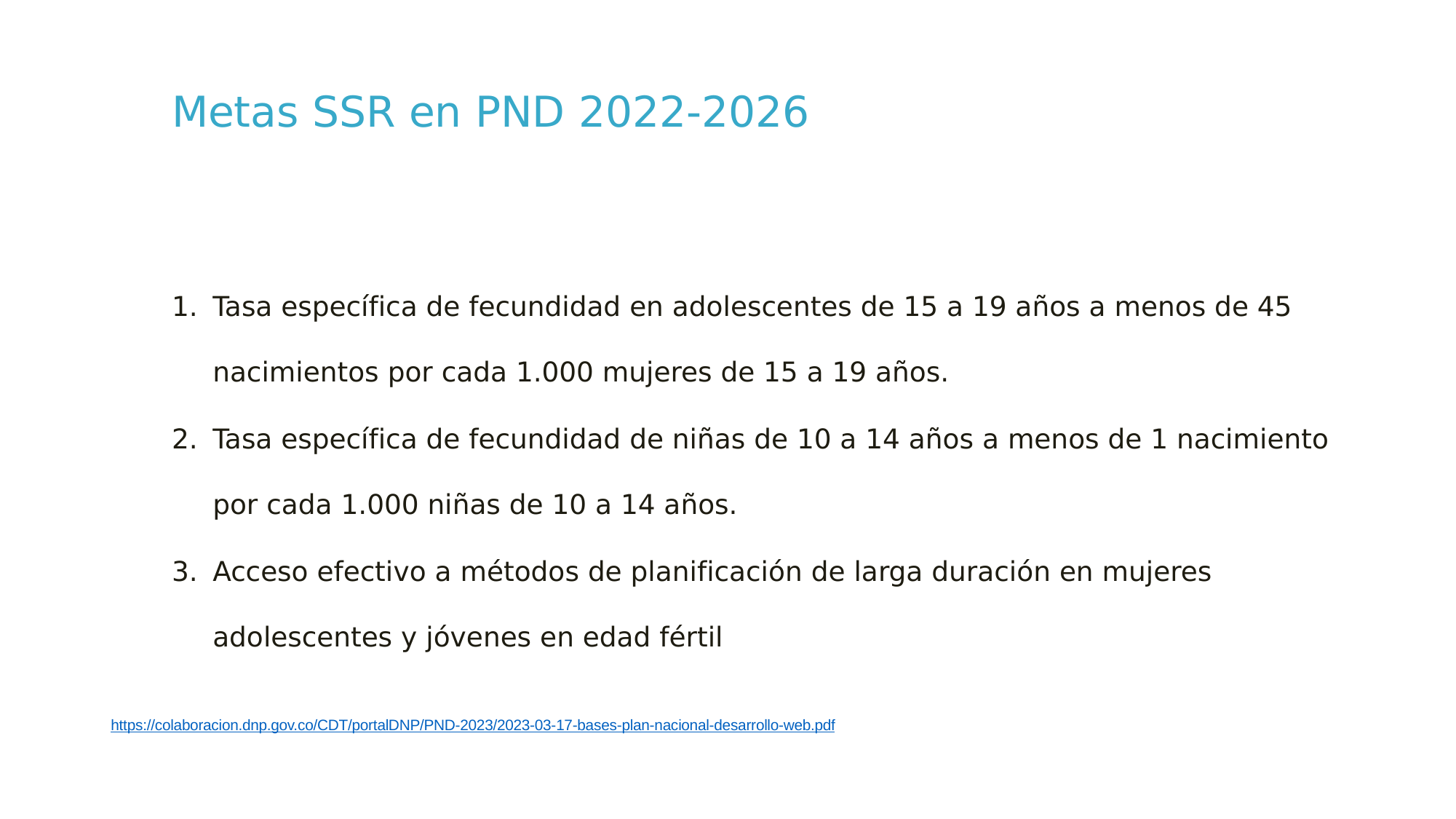

# Metas SSR en PND 2022-2026
Tasa específica de fecundidad en adolescentes de 15 a 19 años a menos de 45 nacimientos por cada 1.000 mujeres de 15 a 19 años.
Tasa específica de fecundidad de niñas de 10 a 14 años a menos de 1 nacimiento por cada 1.000 niñas de 10 a 14 años.
Acceso efectivo a métodos de planificación de larga duración en mujeres adolescentes y jóvenes en edad fértil
https://colaboracion.dnp.gov.co/CDT/portalDNP/PND-2023/2023-03-17-bases-plan-nacional-desarrollo-web.pdf